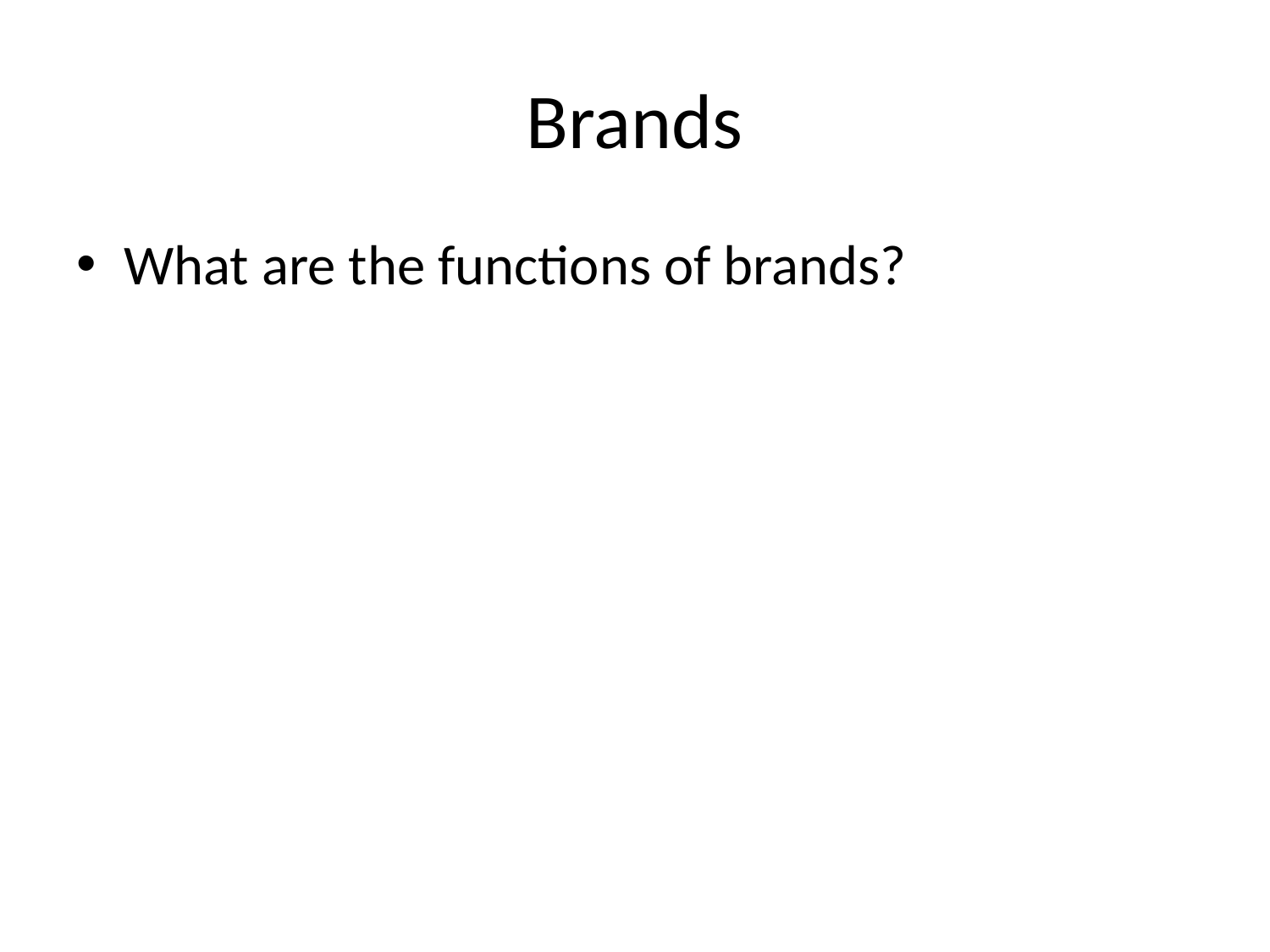

# Brands
What are the functions of brands?